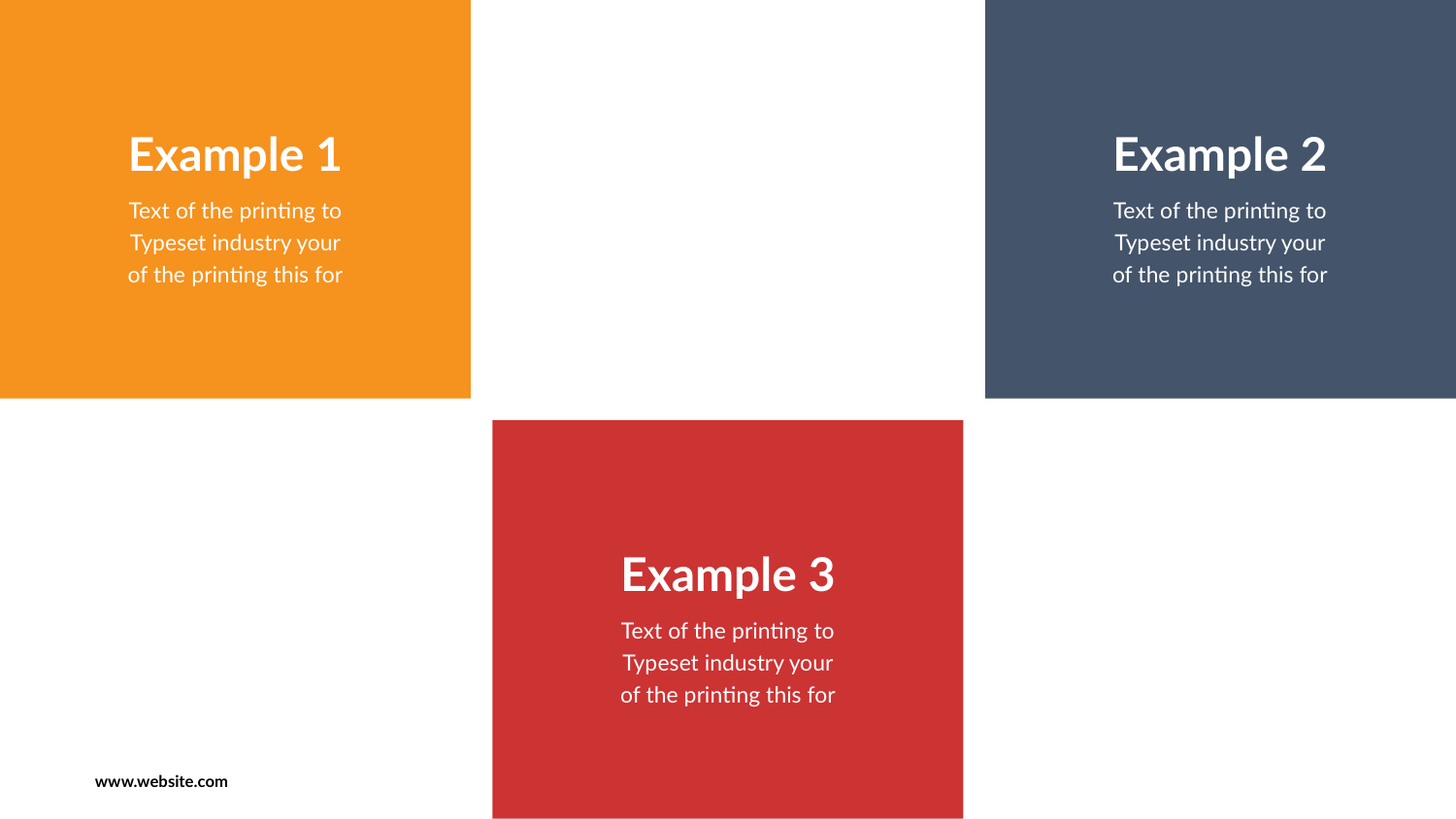

4
Example 1
Example 2
Text of the printing to
Typeset industry your
of the printing this for
Text of the printing to
Typeset industry your
of the printing this for

Example 3
Text of the printing to
Typeset industry your
of the printing this for
www.website.com